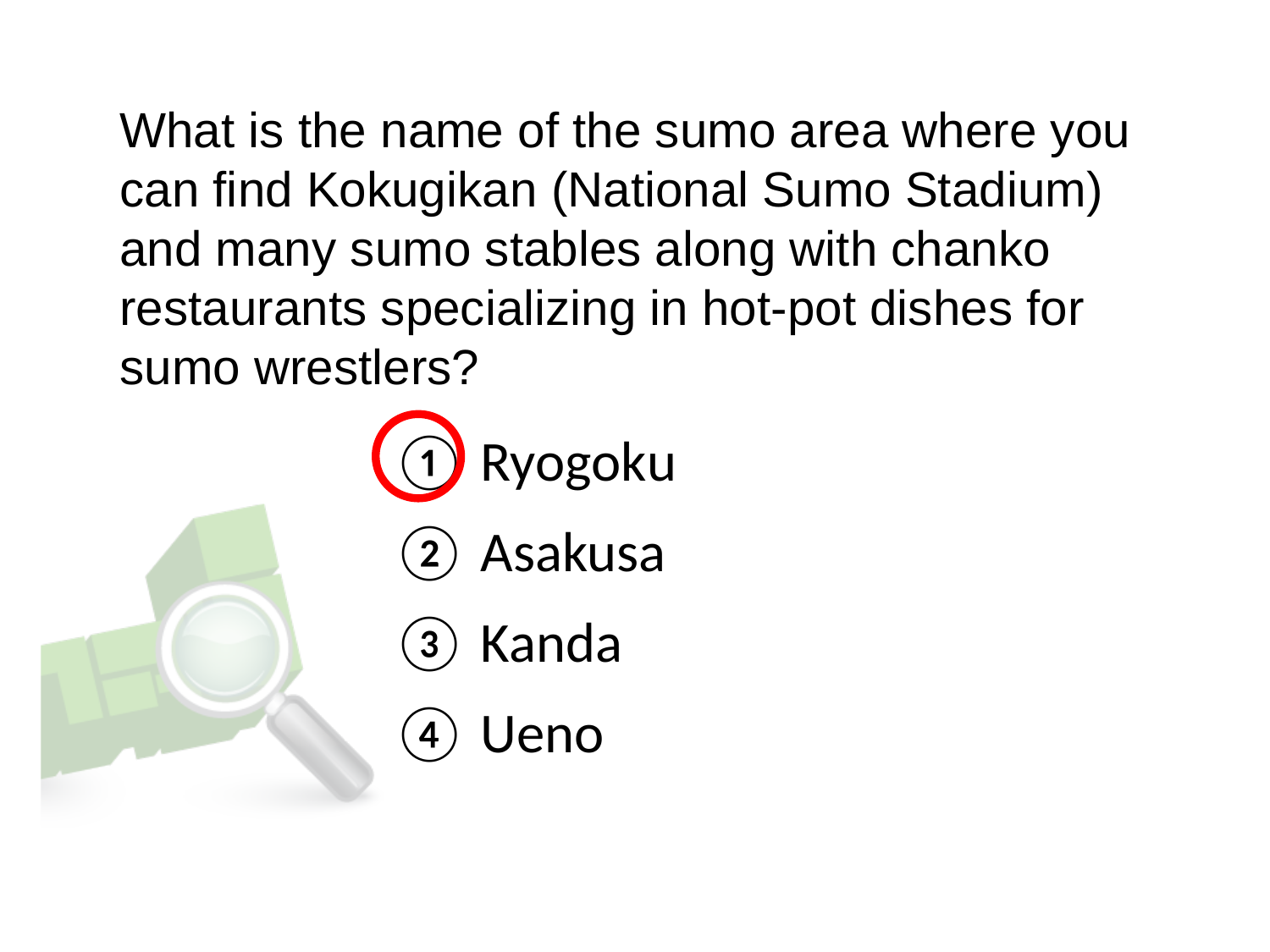

What is the name of the sumo area where you can find Kokugikan (National Sumo Stadium) and many sumo stables along with chanko restaurants specializing in hot-pot dishes for sumo wrestlers?

① Ryogoku
② Asakusa
③ Kanda
④ Ueno